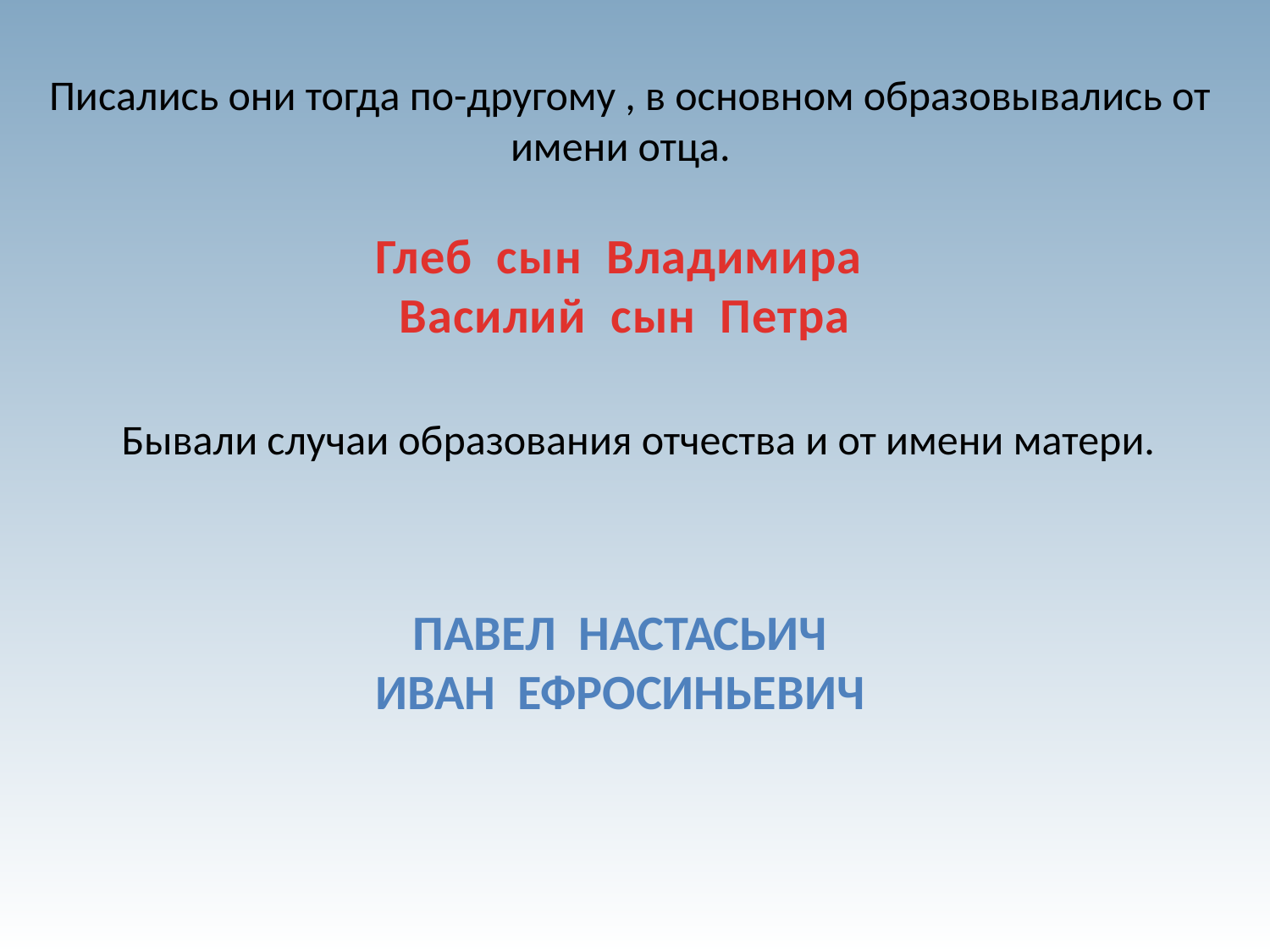

# Писались они тогда по-другому , в основном образовывались от имени отца.
Глеб  сын  Владимира
   Василий  сын  Петра
Бывали случаи образования отчества и от имени матери.
Павел  настасьич
Иван  ефросиньевич